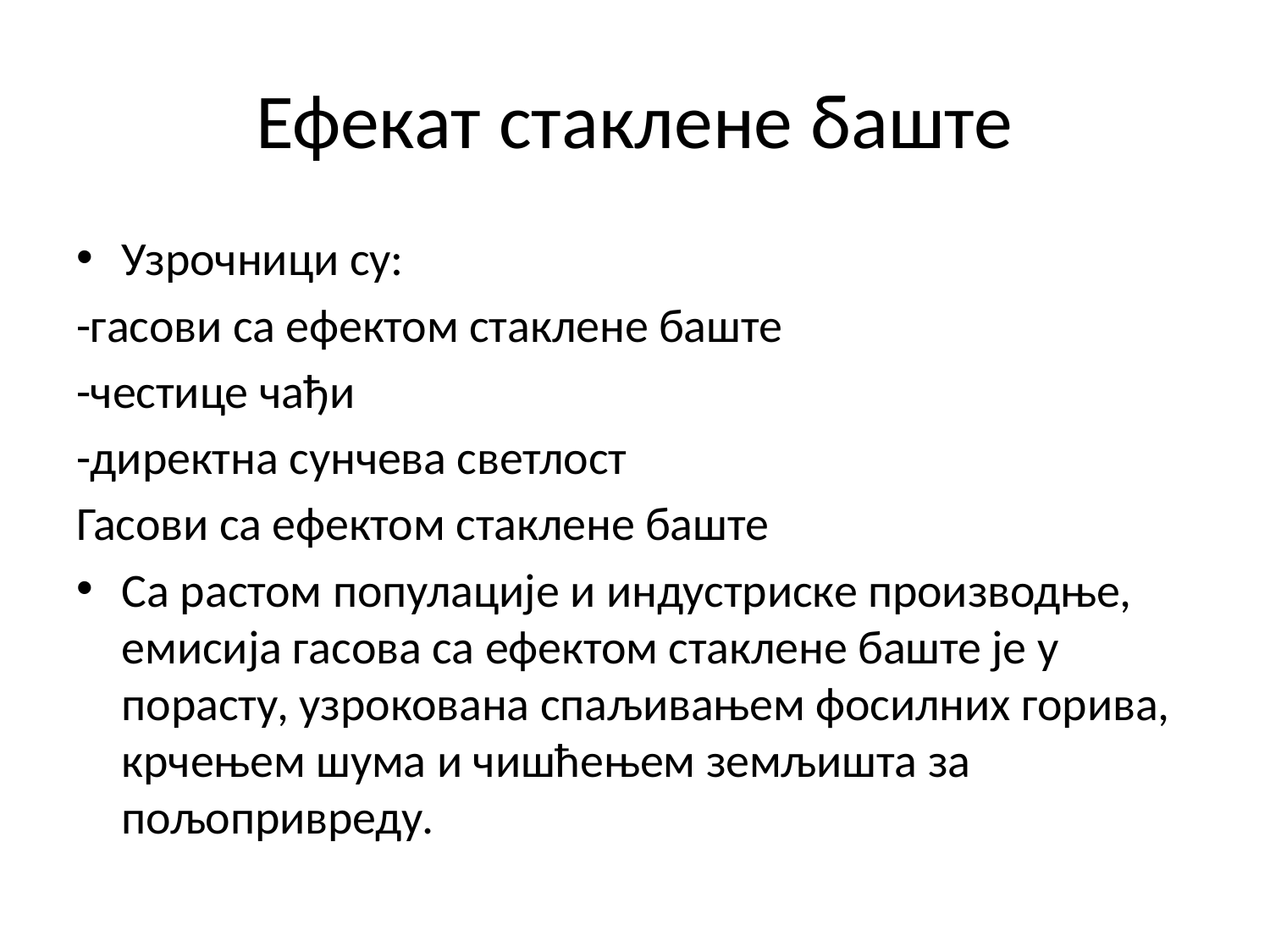

# Ефекат стаклене баште
Узрочници су:
-гасови са ефектом стаклене баште
-честице чађи
-директна сунчева светлост
Гасови са ефектом стаклене баште
Са растом популације и индустриске производње, емисија гасова са ефектом стаклене баште је у порасту, узрокована спаљивањем фосилних горива, крчењем шума и чишћењем земљишта за пољопривреду.